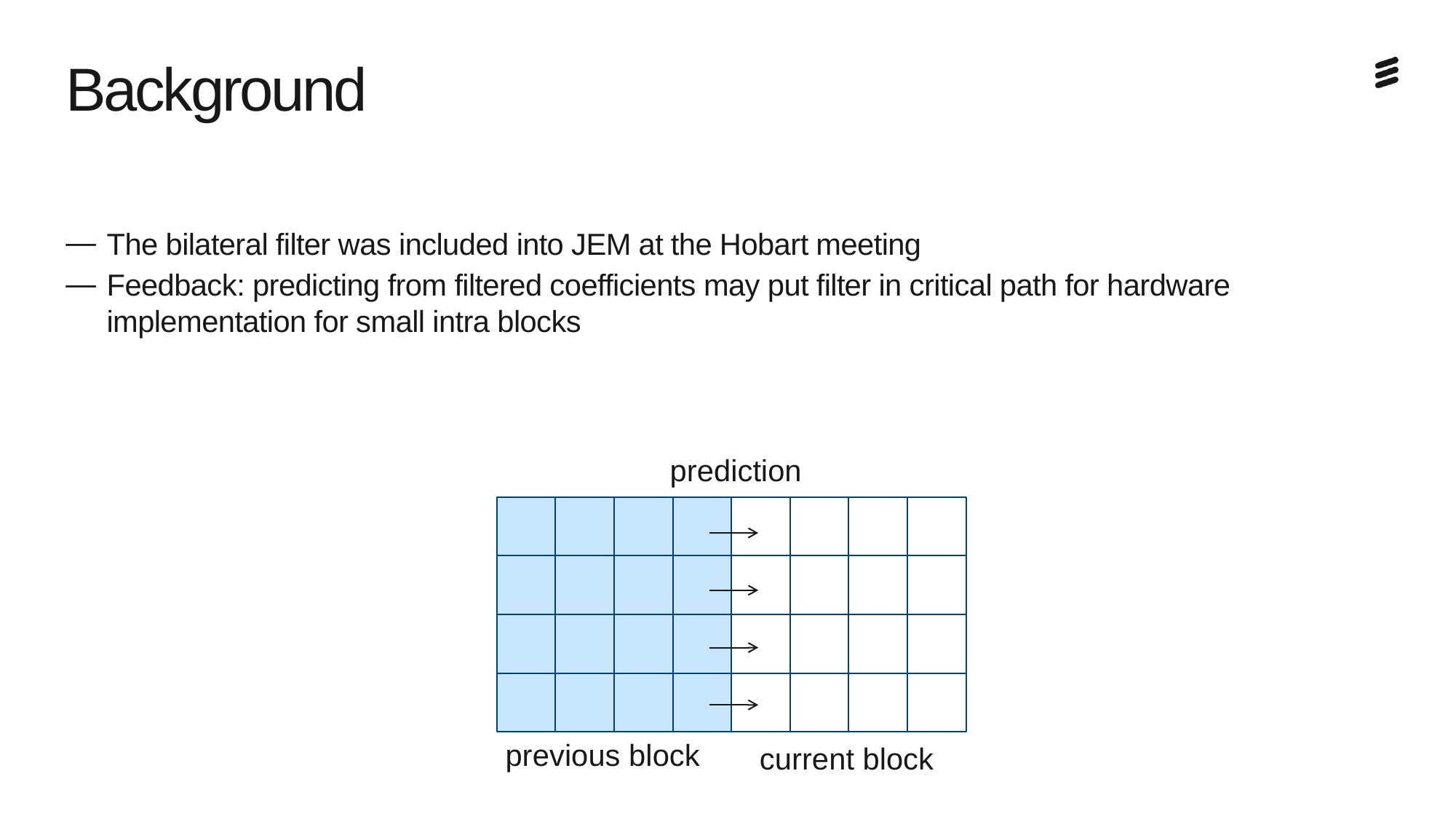

# Background
The bilateral filter was included into JEM at the Hobart meeting
Feedback: predicting from filtered coefficients may put filter in critical path for hardware implementation for small intra blocks
prediction

previous block
current block